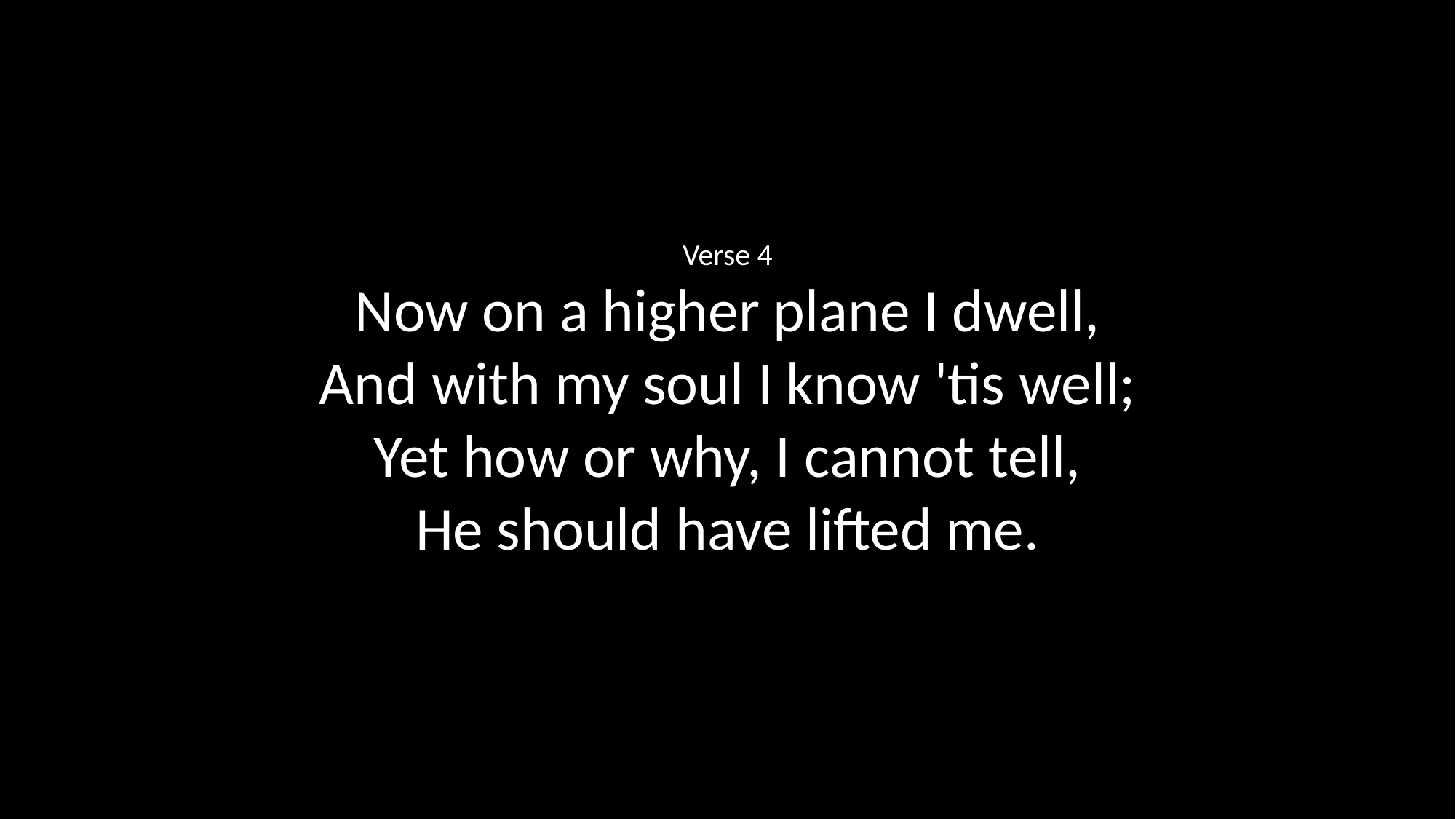

Verse 4
Now on a higher plane I dwell,
And with my soul I know 'tis well;
Yet how or why, I cannot tell,
He should have lifted me.